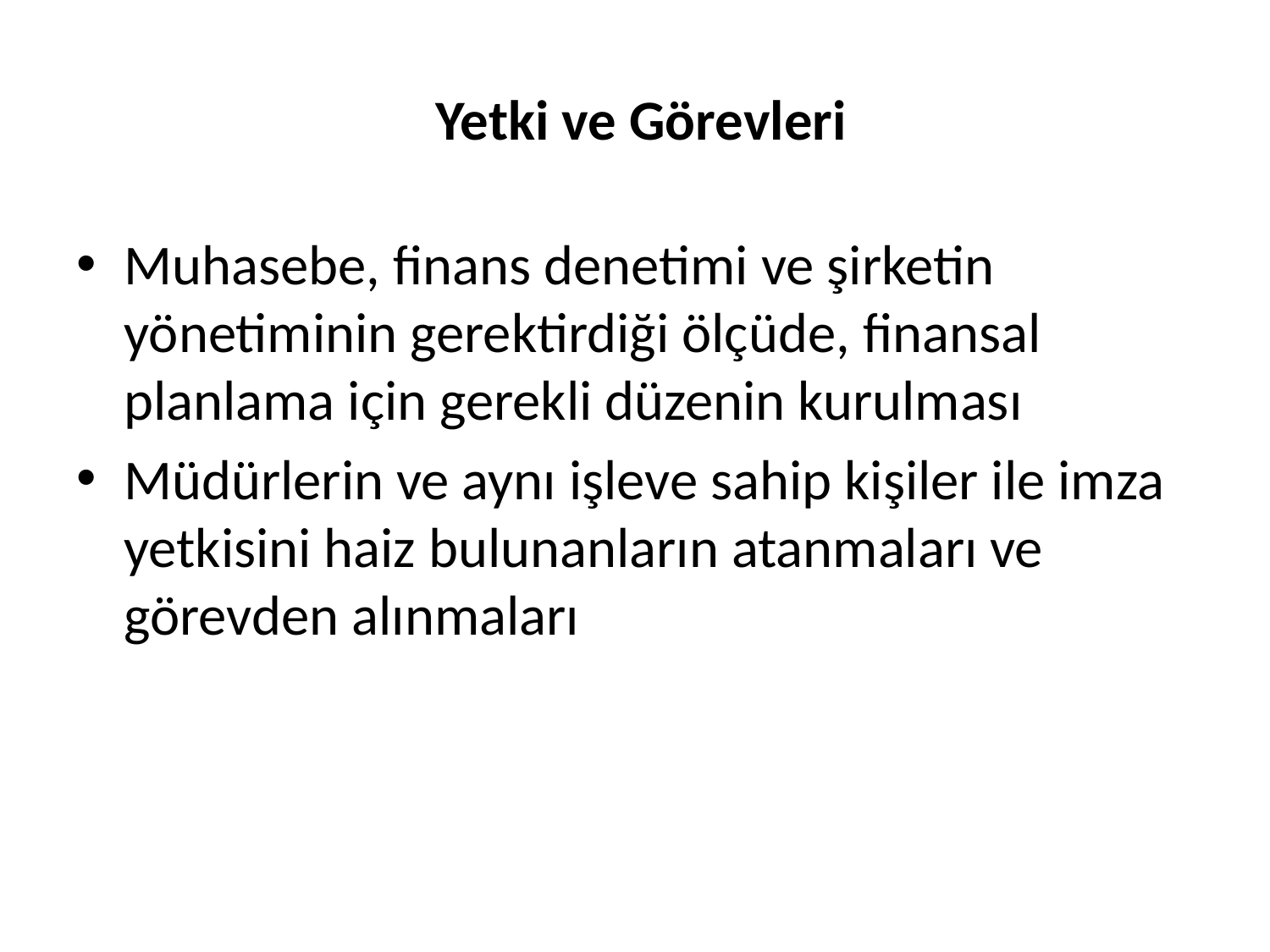

# Yetki ve Görevleri
Muhasebe, finans denetimi ve şirketin yönetiminin gerektirdiği ölçüde, finansal planlama için gerekli düzenin kurulması
Müdürlerin ve aynı işleve sahip kişiler ile imza yetkisini haiz bulunanların atanmaları ve görevden alınmaları